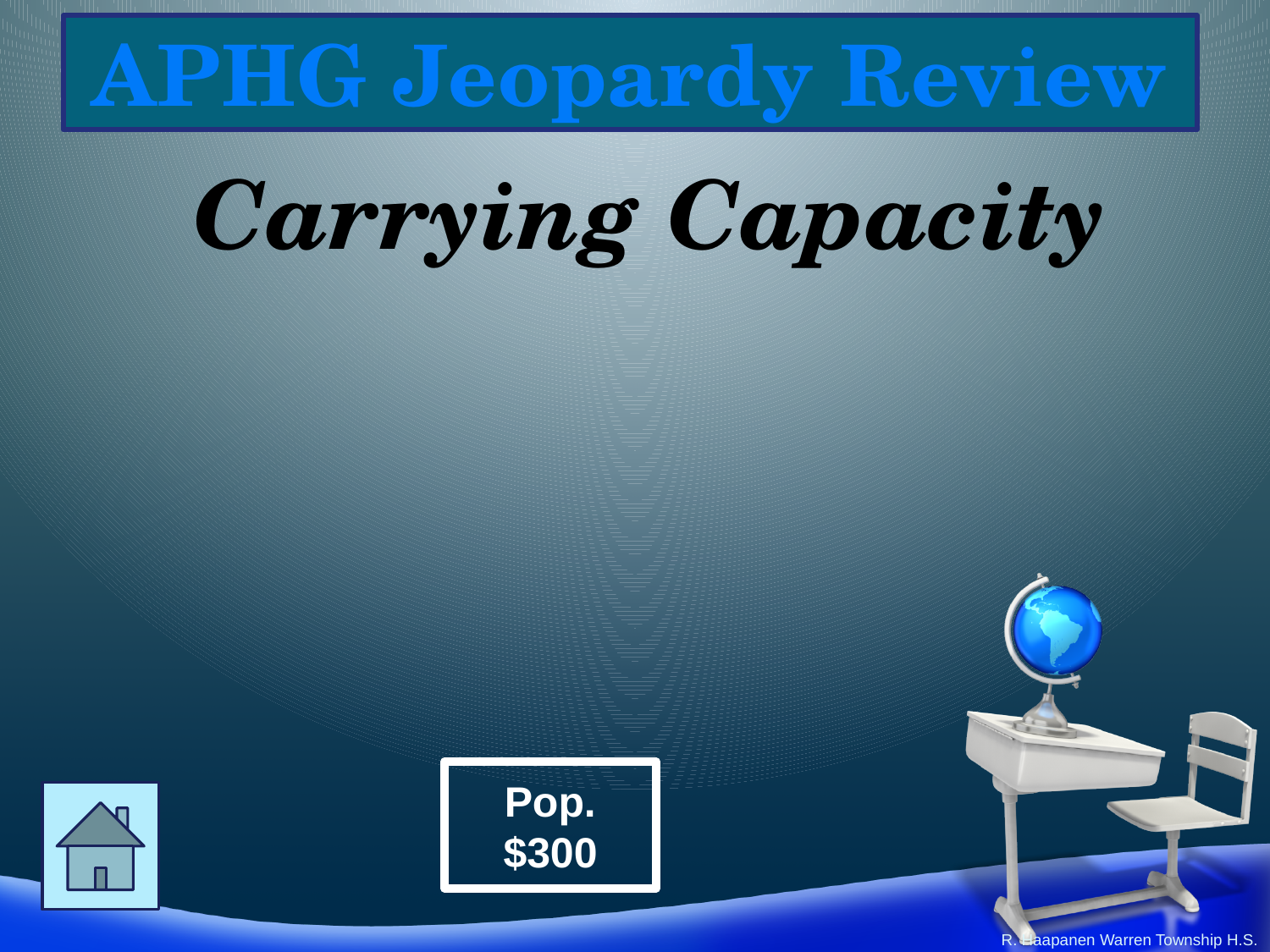

Carrying Capacity
Pop.
$300

R. Haapanen Warren Township H.S.